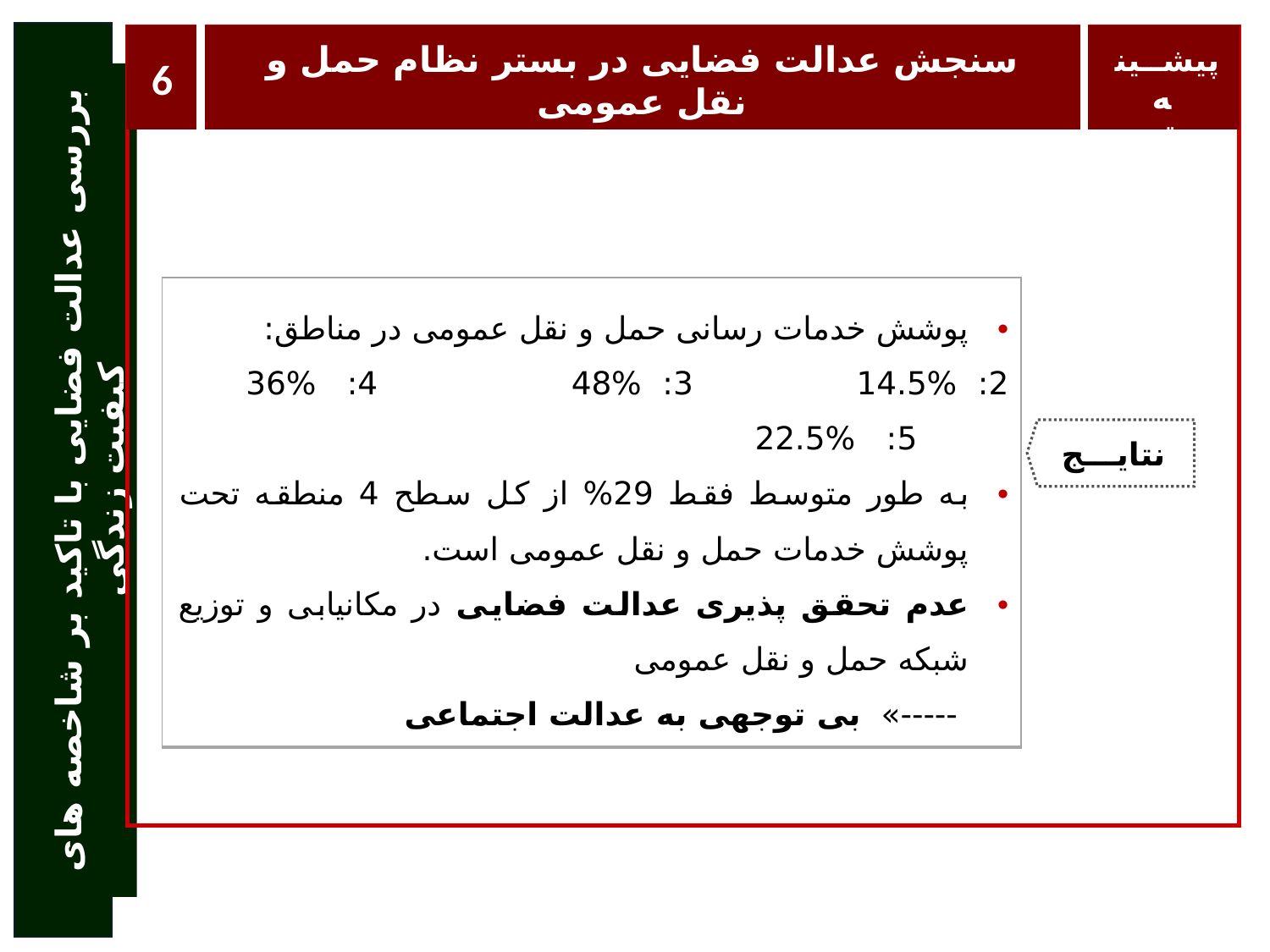

بررسی عدالت فضایی با تاکید بر شاخصه های کیفیت زندگی

سنجش عدالت فضایی در بستر نظام حمل و نقل عمومی
 با مدل تحلیل شبکه ای
پیشــینه
تحقیق
6
| پوشش خدمات رسانی حمل و نقل عمومی در مناطق: 2: 14.5% 3: 48% 4: 36% 5: 22.5% به طور متوسط فقط 29% از کل سطح 4 منطقه تحت پوشش خدمات حمل و نقل عمومی است. عدم تحقق پذیری عدالت فضایی در مکانیابی و توزیع شبکه حمل و نقل عمومی -----» بی توجهی به عدالت اجتماعی |
| --- |
نتایـــج